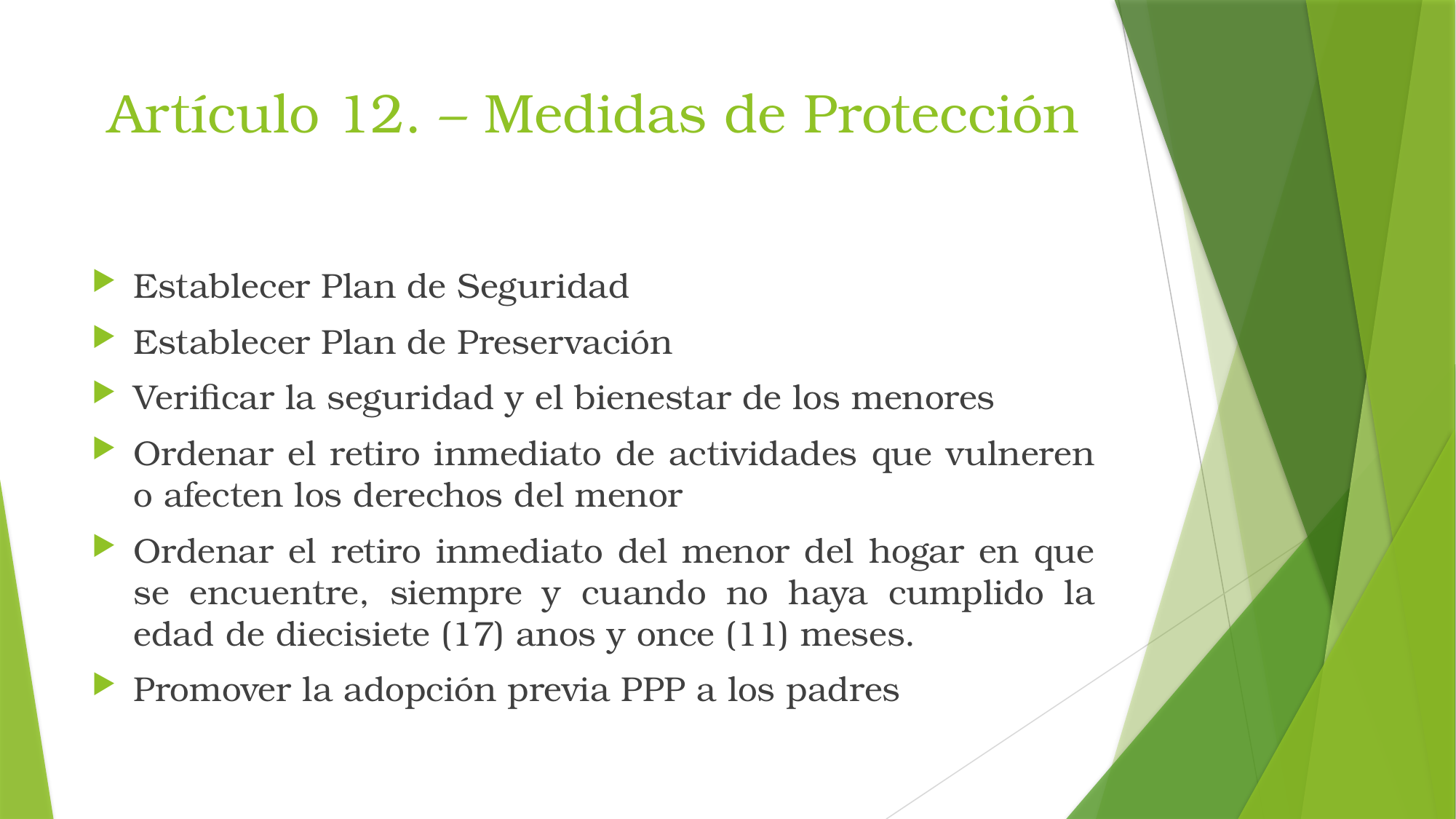

# Artículo 12. – Medidas de Protección
Establecer Plan de Seguridad
Establecer Plan de Preservación
Verificar la seguridad y el bienestar de los menores
Ordenar el retiro inmediato de actividades que vulneren o afecten los derechos del menor
Ordenar el retiro inmediato del menor del hogar en que se encuentre, siempre y cuando no haya cumplido la edad de diecisiete (17) anos y once (11) meses.
Promover la adopción previa PPP a los padres